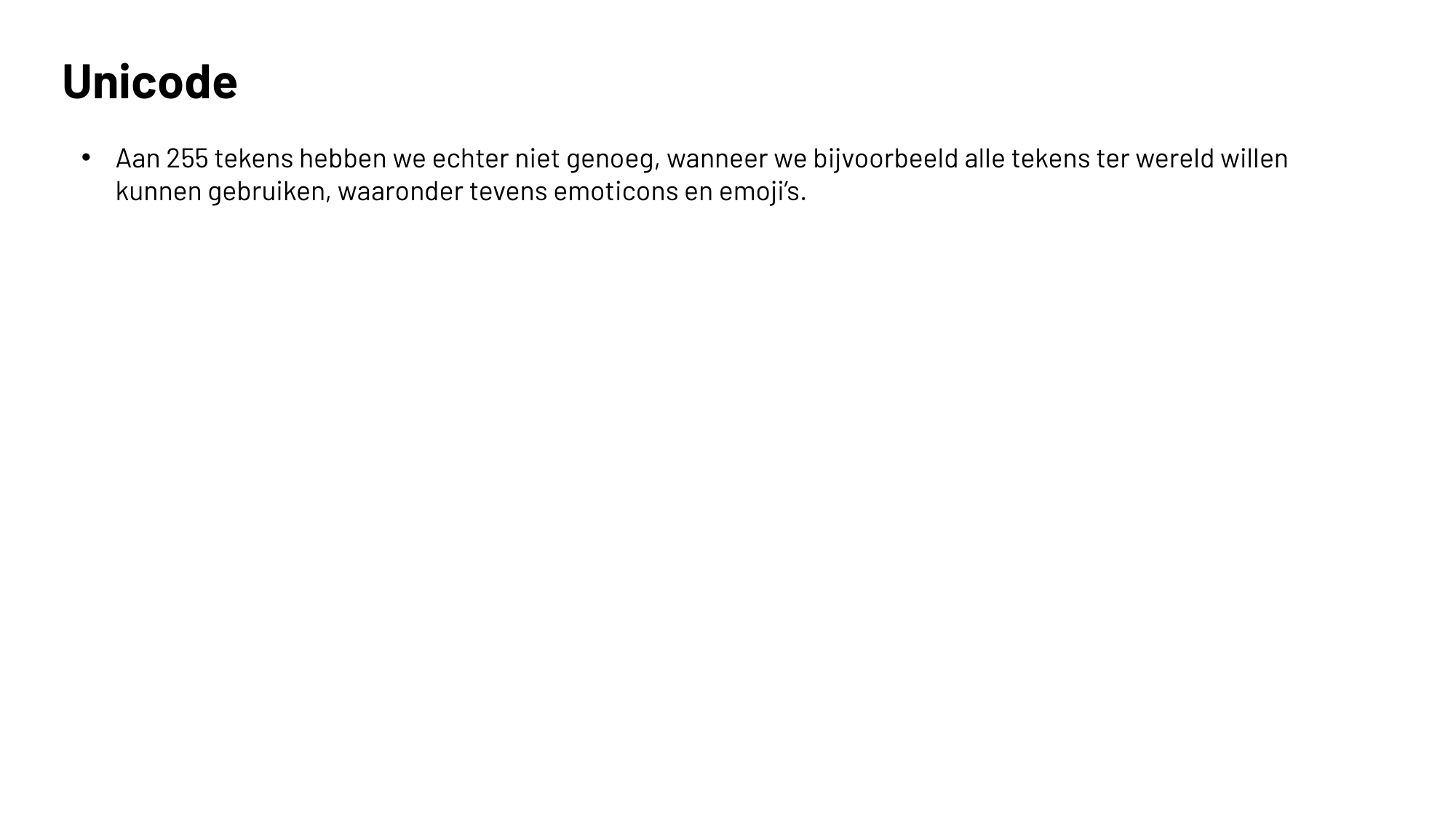

Unicode
Aan 255 tekens hebben we echter niet genoeg, wanneer we bijvoorbeeld alle tekens ter wereld willen kunnen gebruiken, waaronder tevens emoticons en emoji’s.